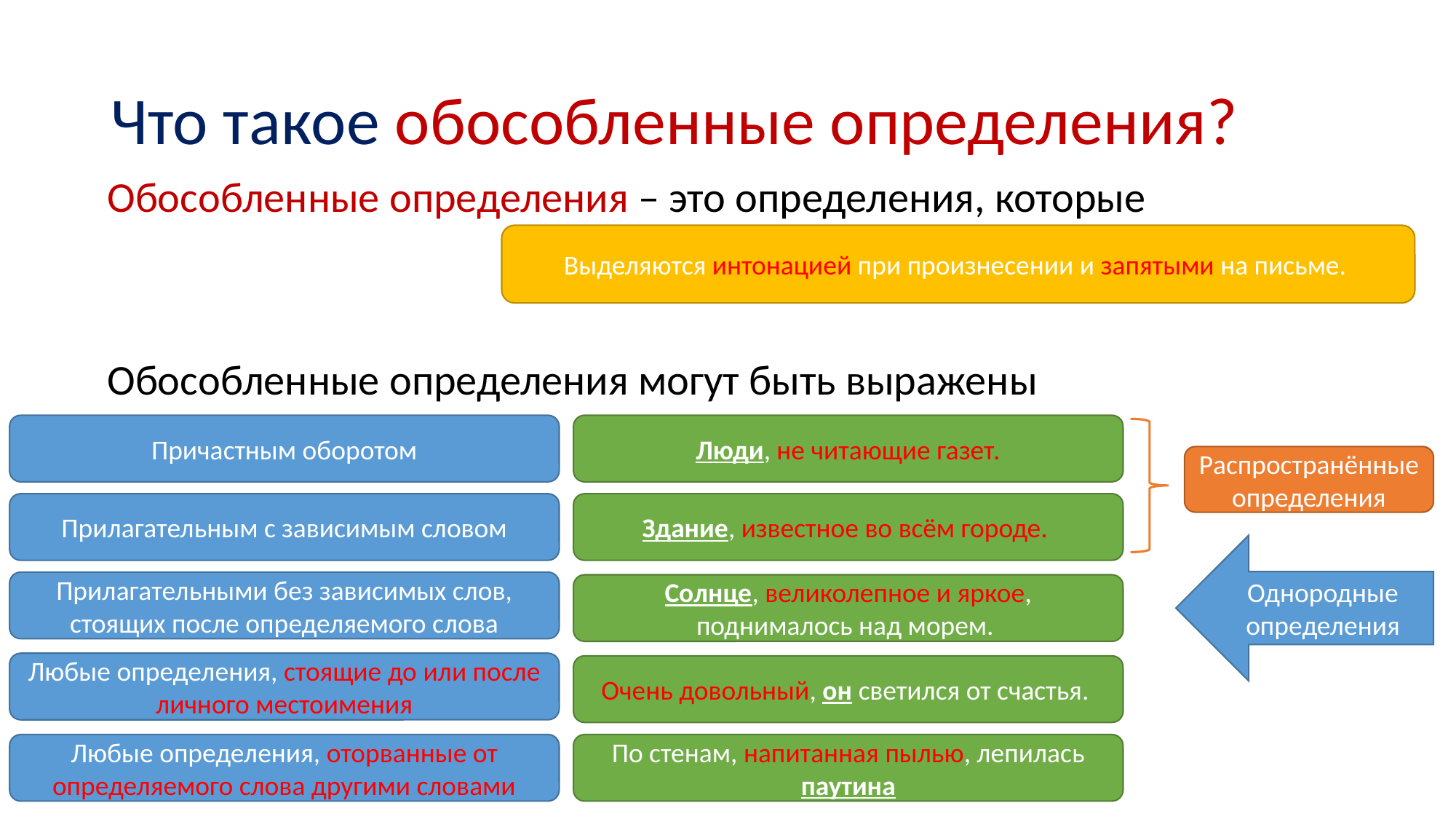

# Что такое обособленные определения?
         Обособленные определения – это определения, которые

         Обособленные определения могут быть выражены

Выделяются интонацией при произнесении и запятыми на письме.
Люди, не читающие газет.
Причастным оборотом

Распространённые определения
Прилагательным с зависимым словом
Здание, известное во всём городе.
Однородные определения
Прилагательными без зависимых слов, стоящих после определяемого слова
Солнце, великолепное и яркое, поднималось над морем.
Любые определения, стоящие до или после личного местоимения
Очень довольный, он светился от счастья.
Любые определения, оторванные от определяемого слова другими словами
По стенам, напитанная пылью, лепилась паутина